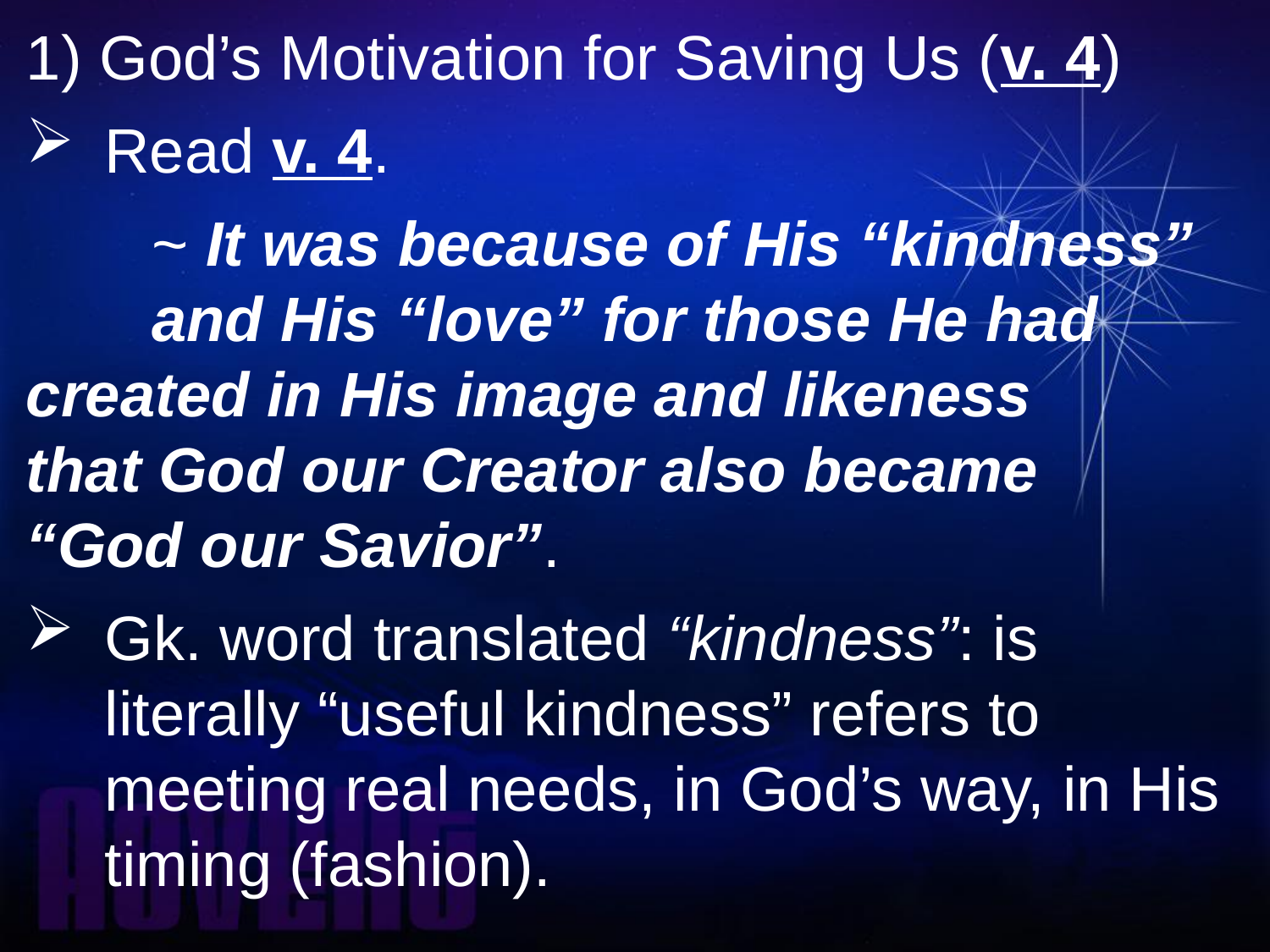

1) God’s Motivation for Saving Us (v. 4)
Read v. 4.
	~ It was because of His “kindness” 			and His “love” for those He had 				created in His image and likeness 			that God our Creator also became 			“God our Savior”.
Gk. word translated “kindness”: is literally “useful kindness” refers to meeting real needs, in God’s way, in His timing (fashion).